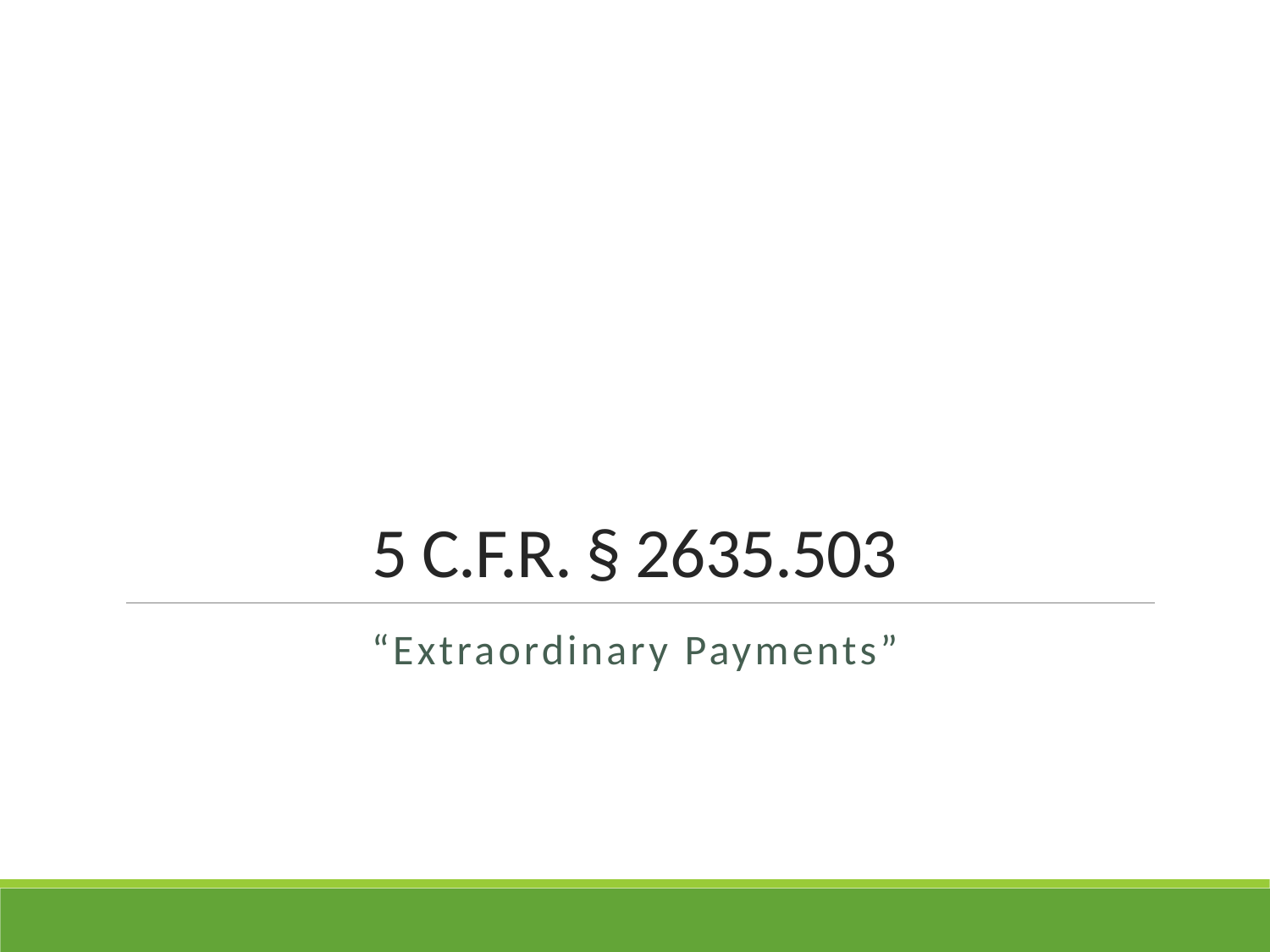

# 5 C.F.R. § 2635.503
“Extraordinary Payments”